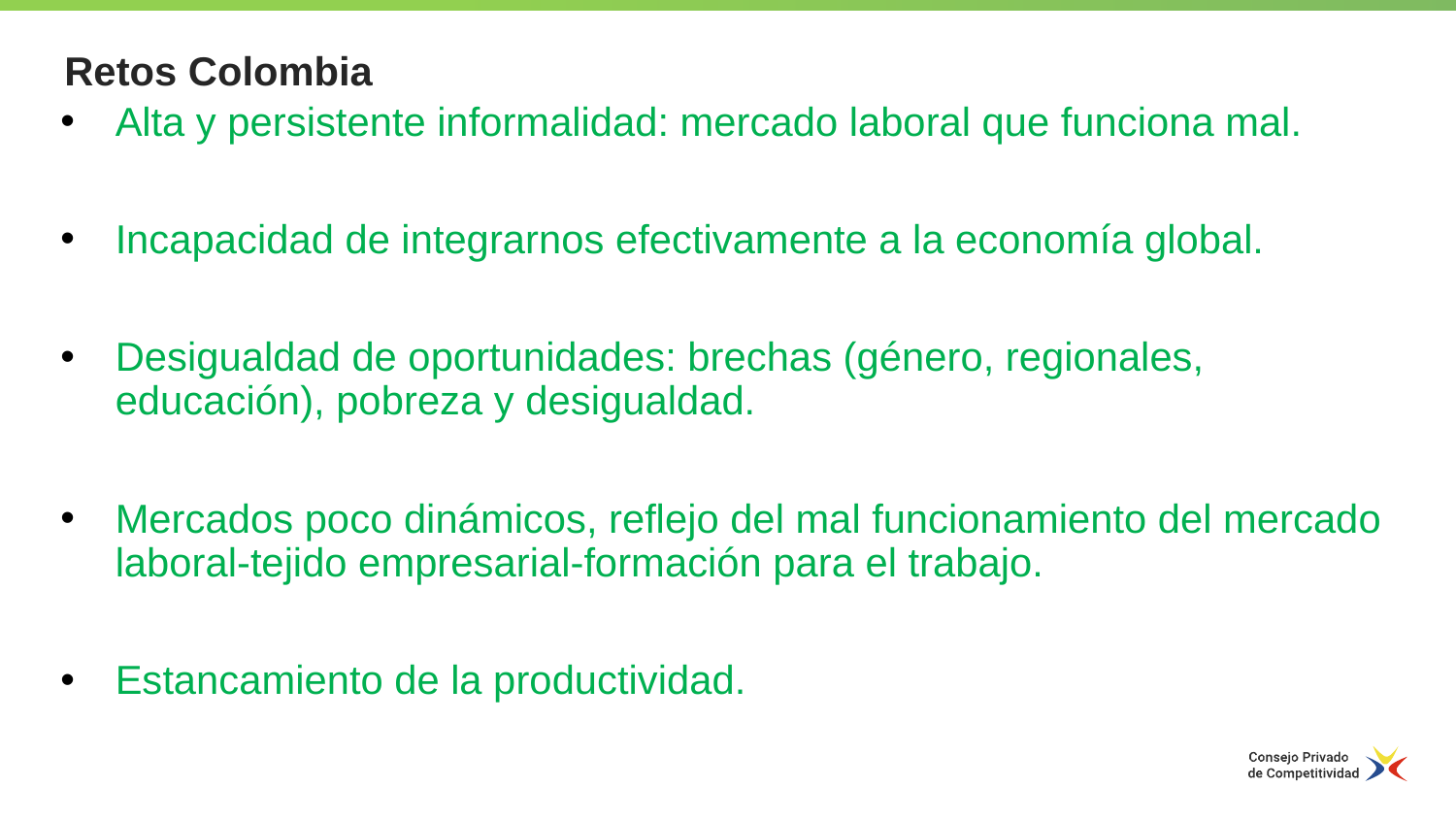

# Retos Colombia
Alta y persistente informalidad: mercado laboral que funciona mal.

Incapacidad de integrarnos efectivamente a la economía global.

Desigualdad de oportunidades: brechas (género, regionales, educación), pobreza y desigualdad.

Mercados poco dinámicos, reflejo del mal funcionamiento del mercado laboral-tejido empresarial-formación para el trabajo.

Estancamiento de la productividad.